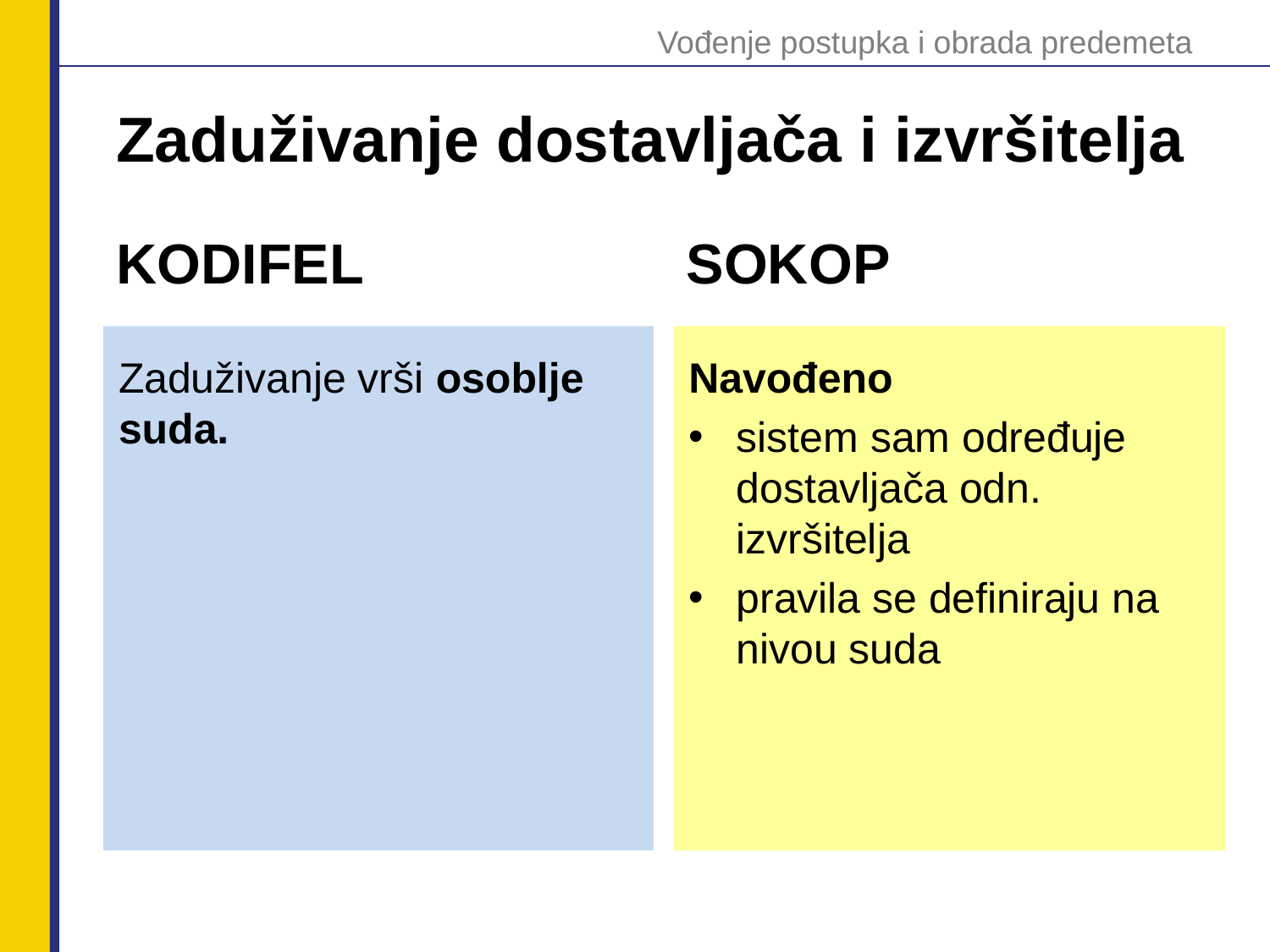

Vođenje postupka i obrada predemeta
# Zaduživanje dostavljača i izvršitelja
KODIFEL
SOKOP
Zaduživanje vrši osoblje suda.
Navođeno
sistem sam određuje dostavljača odn.
izvršitelja
pravila se definiraju na nivou suda